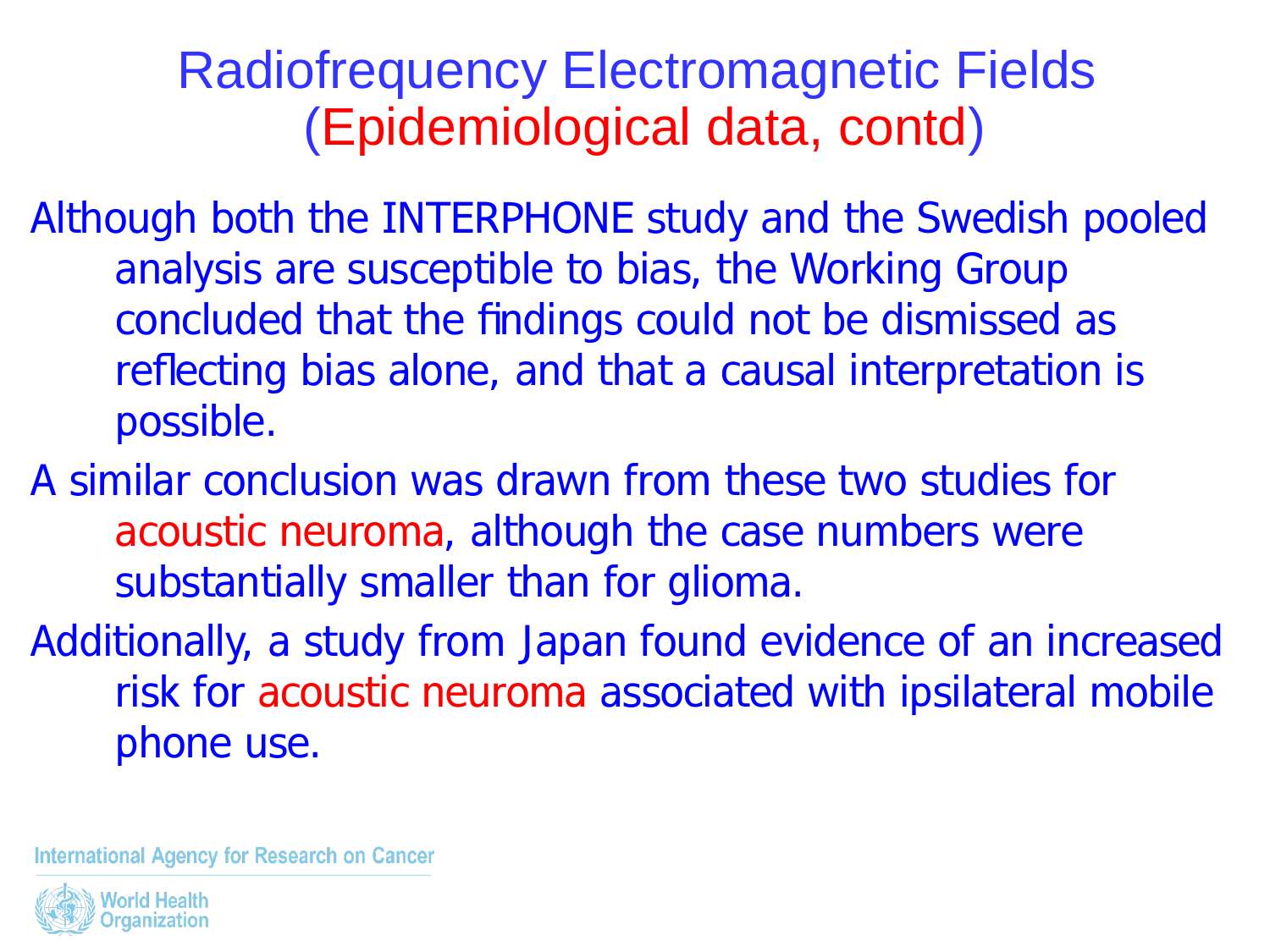

Radiofrequency Electromagnetic Fields
 (Epidemiological data, contd)
Although both the INTERPHONE study and the Swedish pooled analysis are susceptible to bias, the Working Group concluded that the findings could not be dismissed as reflecting bias alone, and that a causal interpretation is possible.
A similar conclusion was drawn from these two studies for acoustic neuroma, although the case numbers were substantially smaller than for glioma.
Additionally, a study from Japan found evidence of an increased risk for acoustic neuroma associated with ipsilateral mobile phone use.